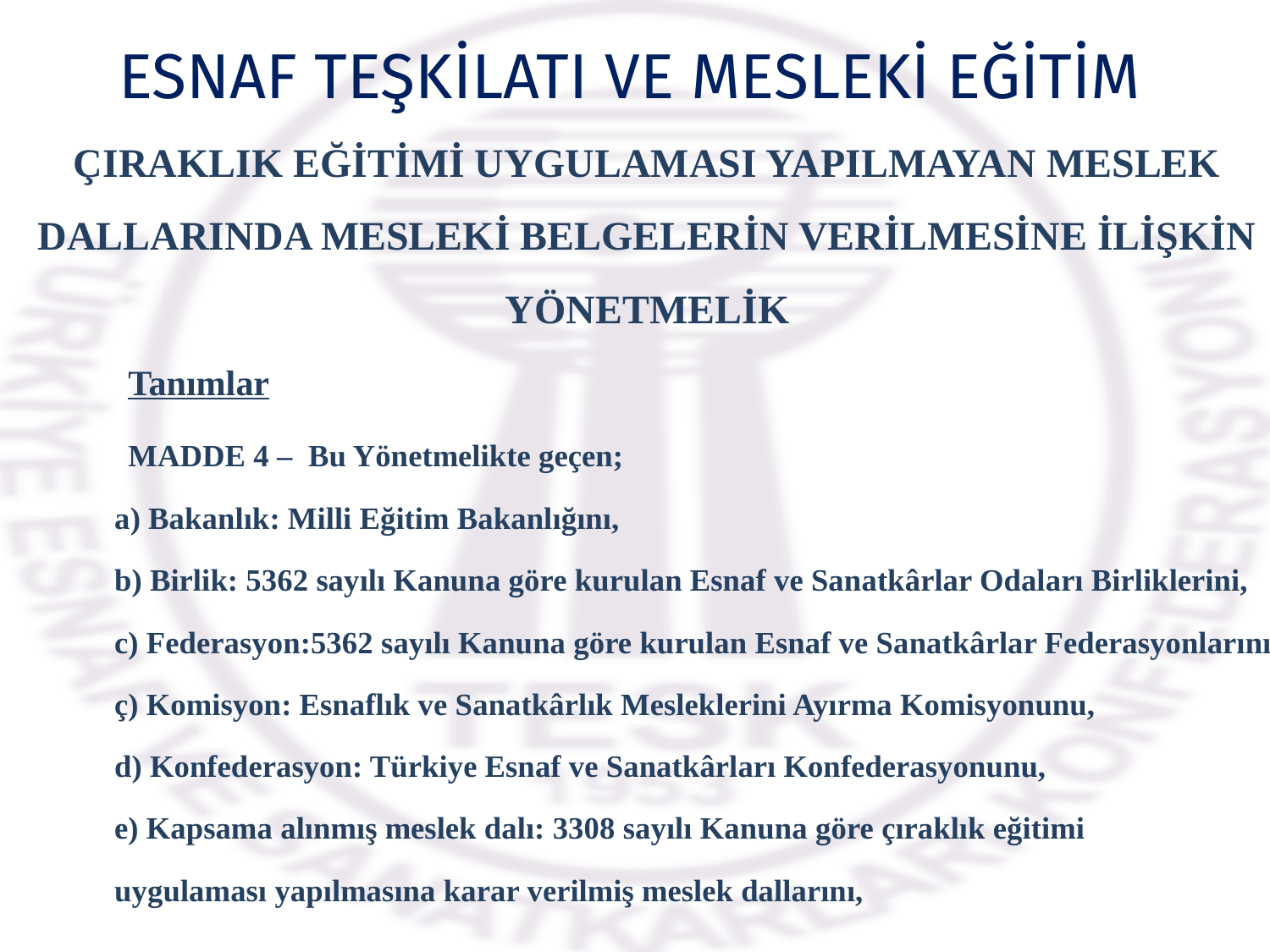

ESNAF TEŞKİLATI VE MESLEKİ EĞİTİM
ÇIRAKLIK EĞİTİMİ UYGULAMASI YAPILMAYAN MESLEK DALLARINDA MESLEKİ BELGELERİN VERİLMESİNE İLİŞKİN YÖNETMELİK
             Tanımlar
             MADDE 4 –  Bu Yönetmelikte geçen;
             a) Bakanlık: Milli Eğitim Bakanlığını,
             b) Birlik: 5362 sayılı Kanuna göre kurulan Esnaf ve Sanatkârlar Odaları Birliklerini,
             c) Federasyon:5362 sayılı Kanuna göre kurulan Esnaf ve Sanatkârlar Federasyonlarını,
             ç) Komisyon: Esnaflık ve Sanatkârlık Mesleklerini Ayırma Komisyonunu,
             d) Konfederasyon: Türkiye Esnaf ve Sanatkârları Konfederasyonunu,
             e) Kapsama alınmış meslek dalı: 3308 sayılı Kanuna göre çıraklık eğitimi
             uygulaması yapılmasına karar verilmiş meslek dallarını,